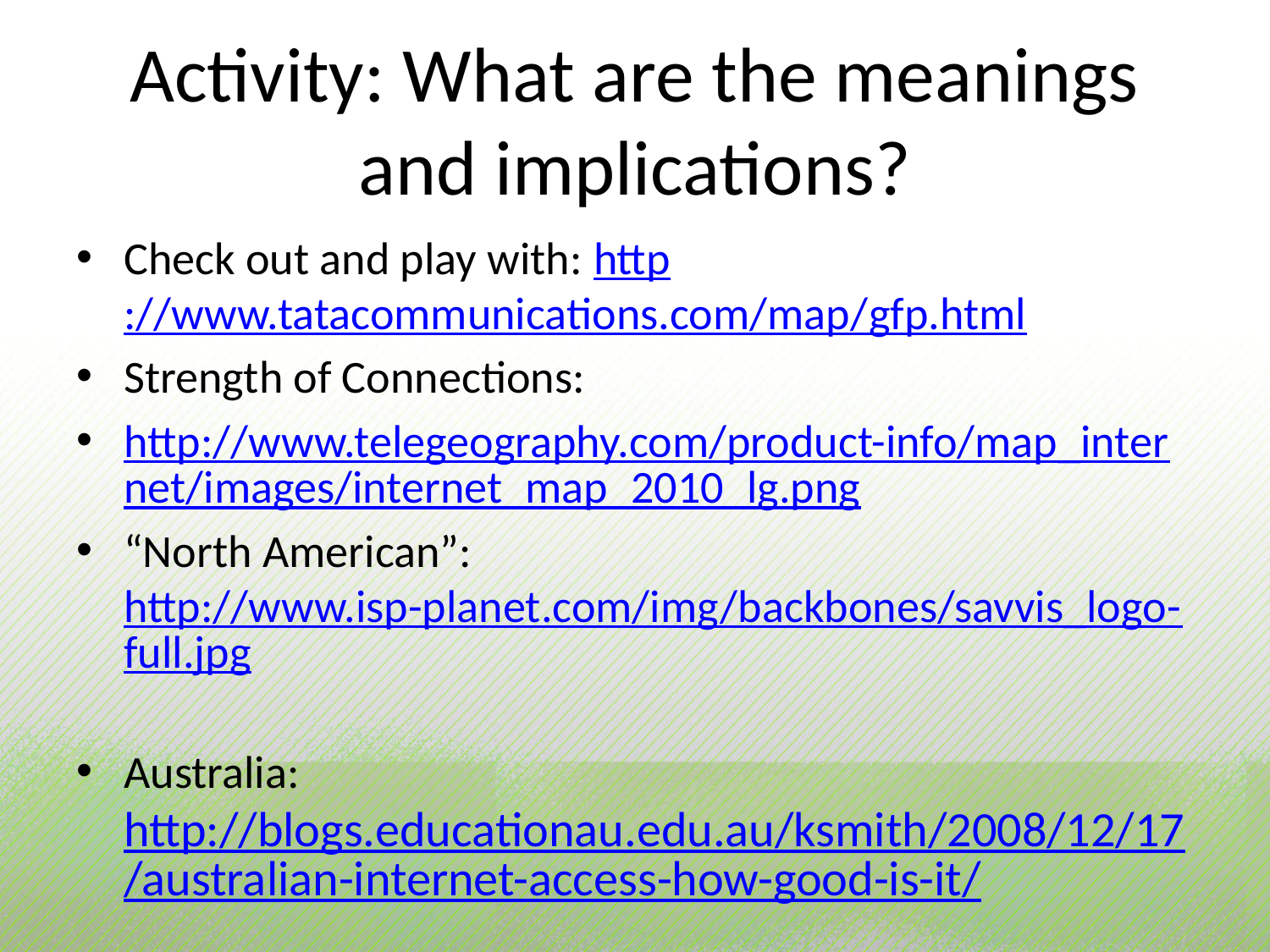

# Activity: What are the meanings and implications?
Check out and play with: http://www.tatacommunications.com/map/gfp.html
Strength of Connections:
http://www.telegeography.com/product-info/map_internet/images/internet_map_2010_lg.png
“North American”: http://www.isp-planet.com/img/backbones/savvis_logo-full.jpg
Australia: http://blogs.educationau.edu.au/ksmith/2008/12/17/australian-internet-access-how-good-is-it/